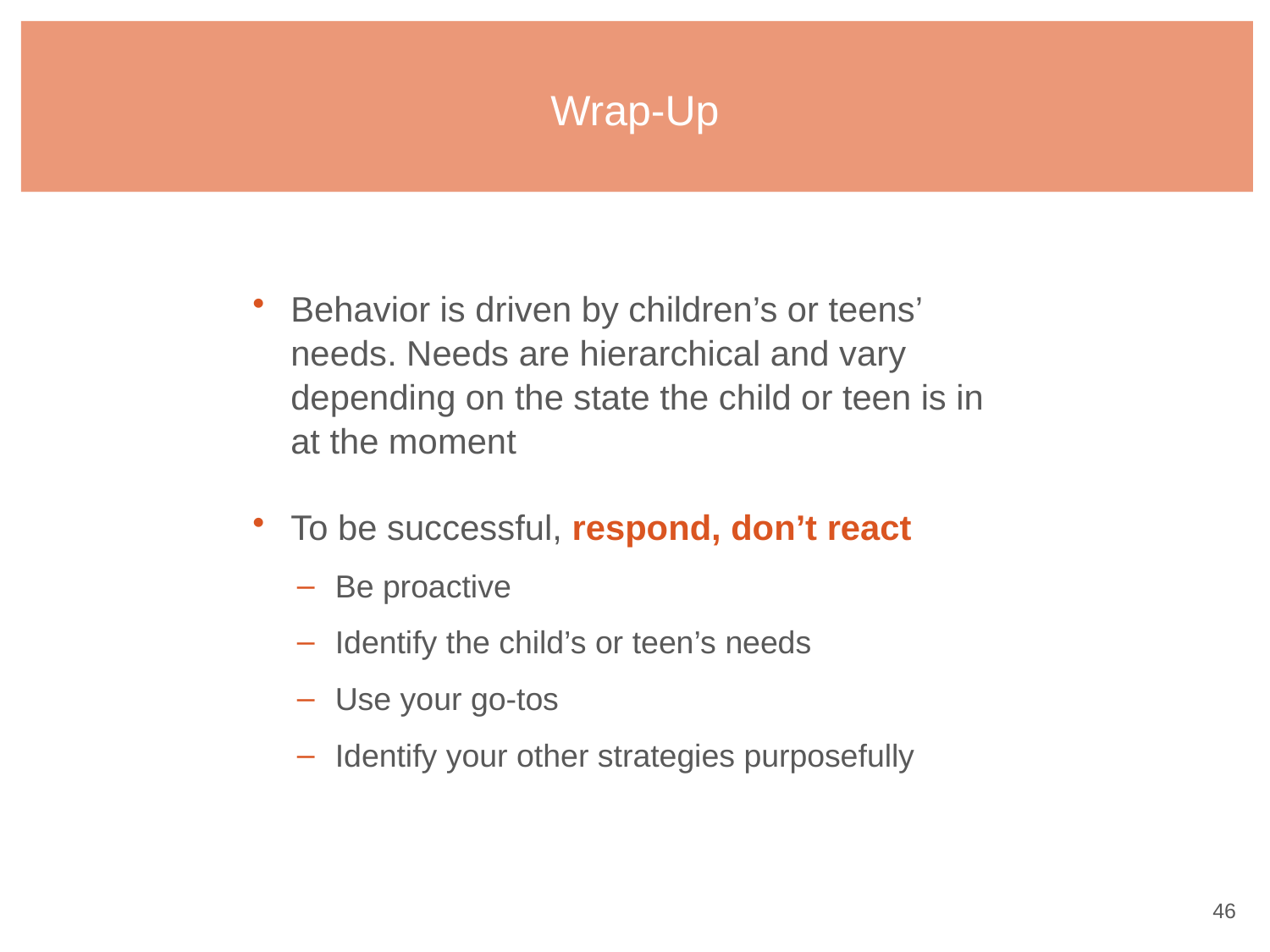

# Wrap-Up
Behavior is driven by children’s or teens’ needs. Needs are hierarchical and vary depending on the state the child or teen is in at the moment
To be successful, respond, don’t react
Be proactive
Identify the child’s or teen’s needs
Use your go-tos
Identify your other strategies purposefully
46